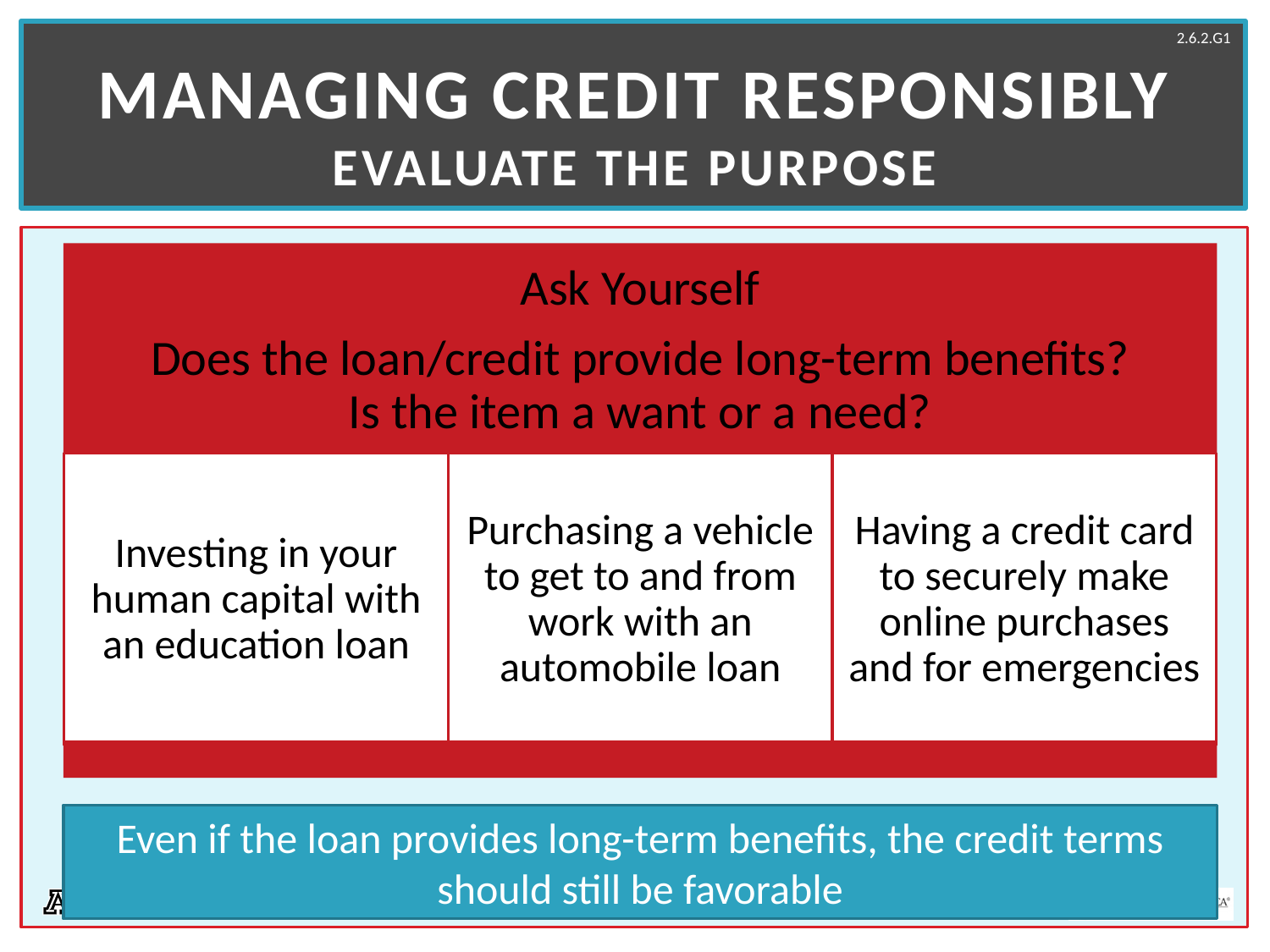

# Managing Credit Responsibly Evaluate the Purpose
Ask Yourself
Does the loan/credit provide long-term benefits?
Is the item a want or a need?
Investing in your human capital with an education loan
Purchasing a vehicle to get to and from work with an automobile loan
Having a credit card to securely make online purchases and for emergencies
Even if the loan provides long-term benefits, the credit terms should still be favorable